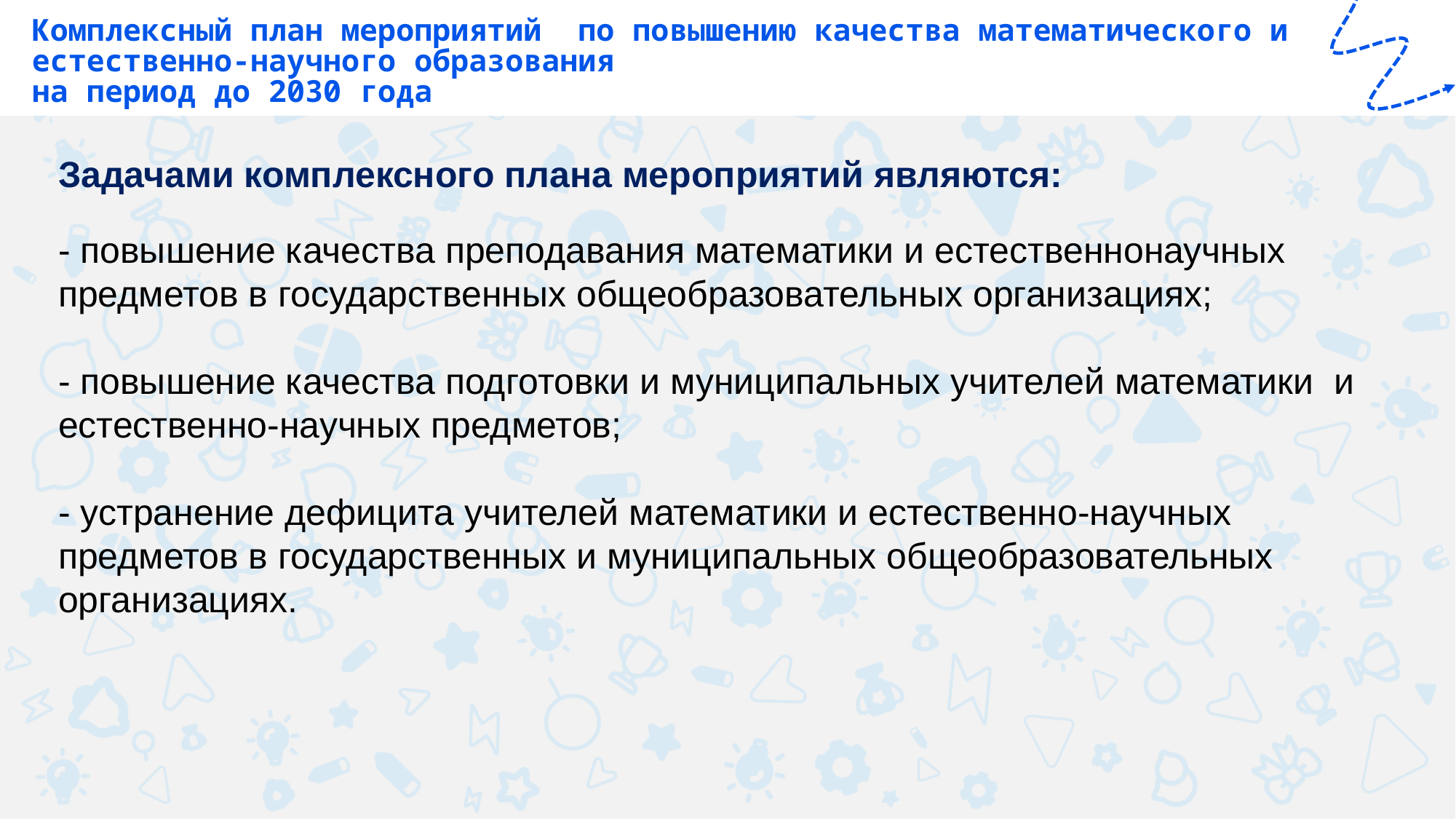

Комплексный план мероприятий  по повышению качества математического и естественно-научного образования
на период до 2030 года
Задачами комплексного плана мероприятий являются:
- повышение качества преподавания математики и естественнонаучных предметов в государственных общеобразовательных организациях;

- повышение качества подготовки и муниципальных учителей математики  и естественно-научных предметов;

- устранение дефицита учителей математики и естественно-научных предметов в государственных и муниципальных общеобразовательных организациях.